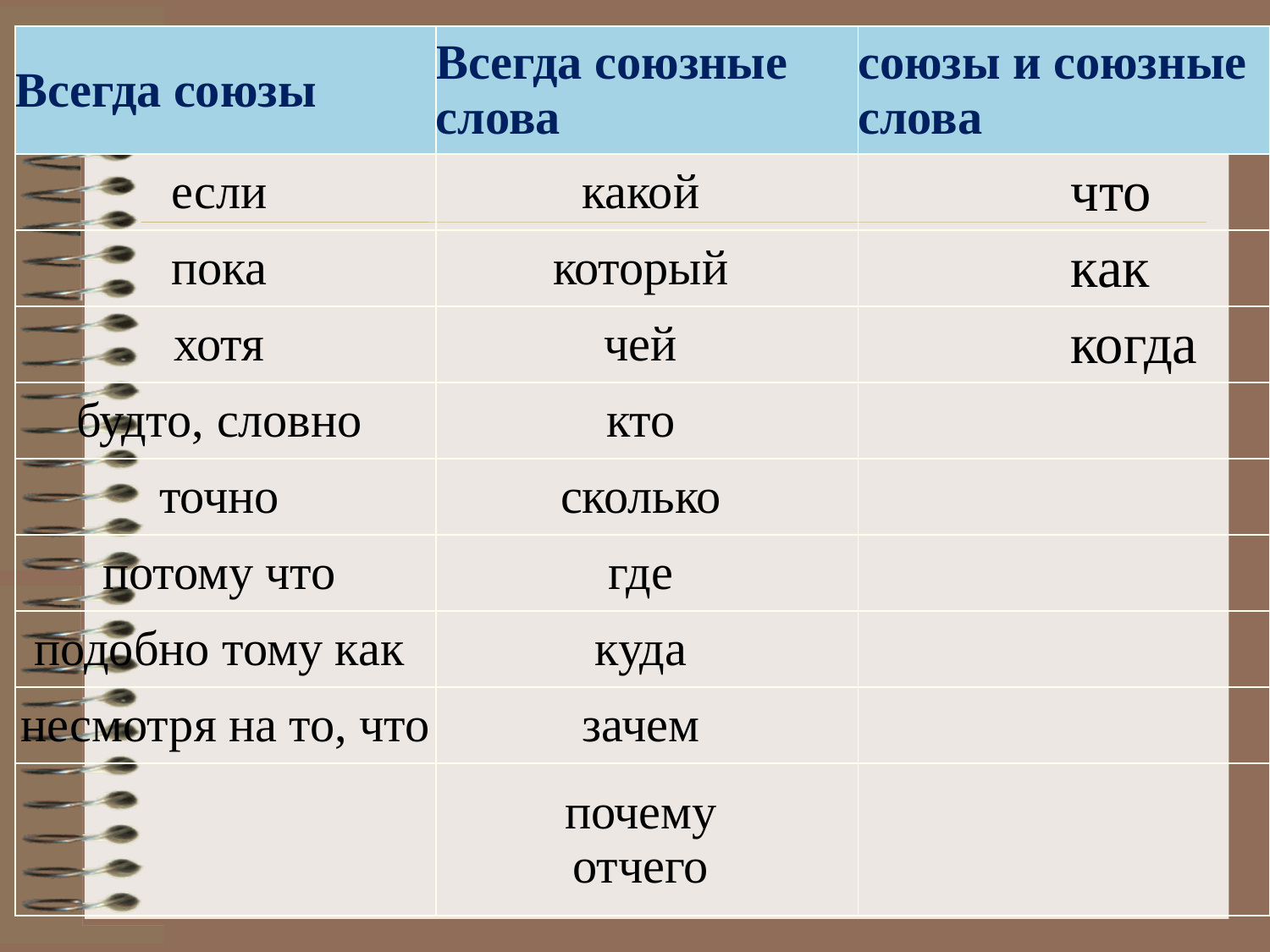

| Всегда союзы | Всегда союзные слова | союзы и союзные слова |
| --- | --- | --- |
| если | какой | что |
| пока | который | как |
| хотя | чей | когда |
| будто, словно | кто |  |
| точно | сколько |  |
| потому что | где |  |
| подобно тому как | куда |  |
| несмотря на то, что | зачем |  |
|  | почему отчего |  |